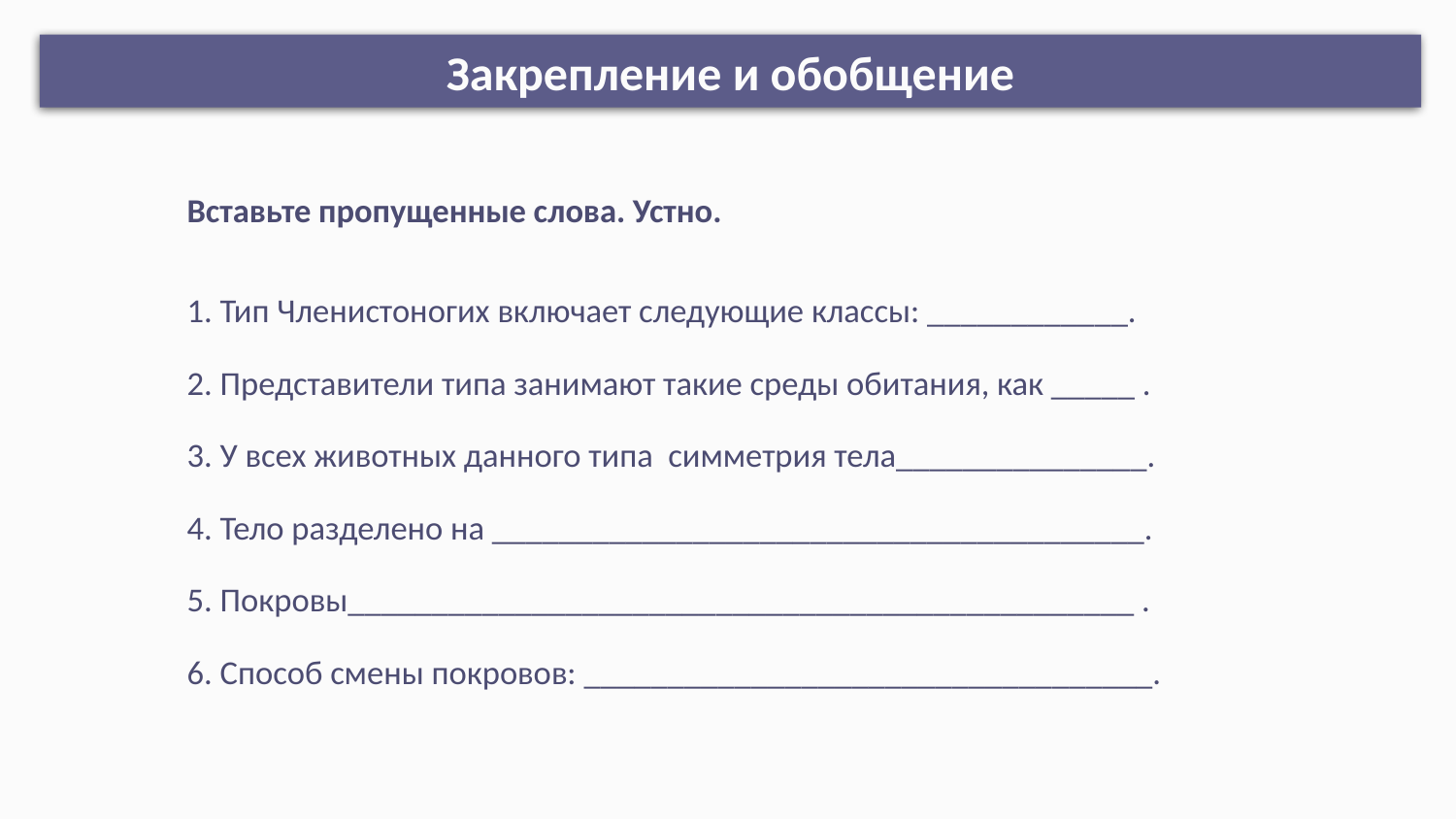

Закрепление и обобщение
Вставьте пропущенные слова. Устно.

1. Тип Членистоногих включает следующие классы: ____________.
2. Представители типа занимают такие среды обитания, как _____ .
3. У всех животных данного типа  симметрия тела_______________.
4. Тело разделено на _______________________________________.
5. Покровы_______________________________________________ .
6. Способ смены покровов: __________________________________.